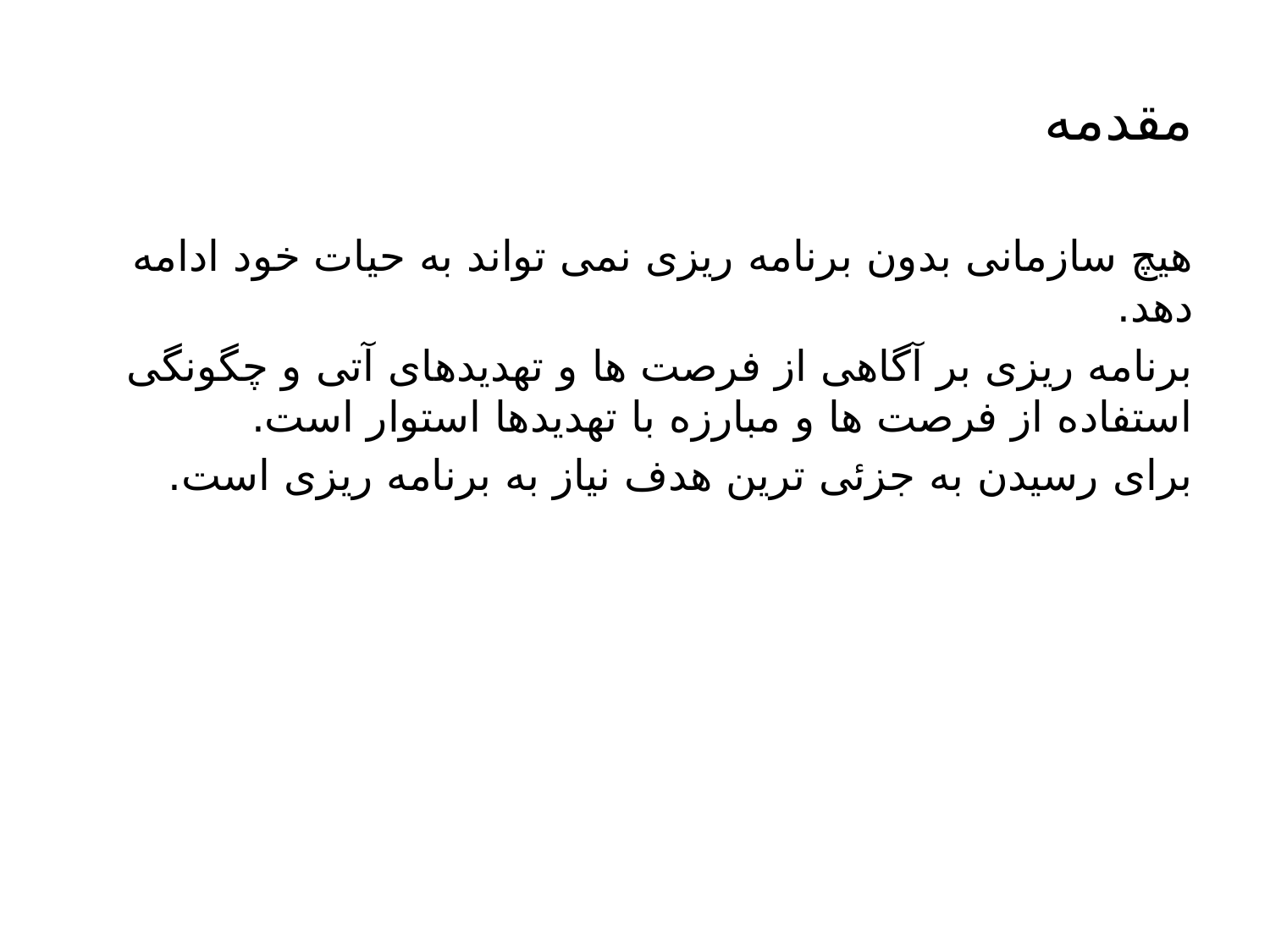

# مقدمه
هیچ سازمانی بدون برنامه ریزی نمی تواند به حیات خود ادامه دهد.
برنامه ریزی بر آگاهی از فرصت ها و تهدیدهای آتی و چگونگی استفاده از فرصت ها و مبارزه با تهدیدها استوار است.
برای رسیدن به جزئی ترین هدف نیاز به برنامه ریزی است.